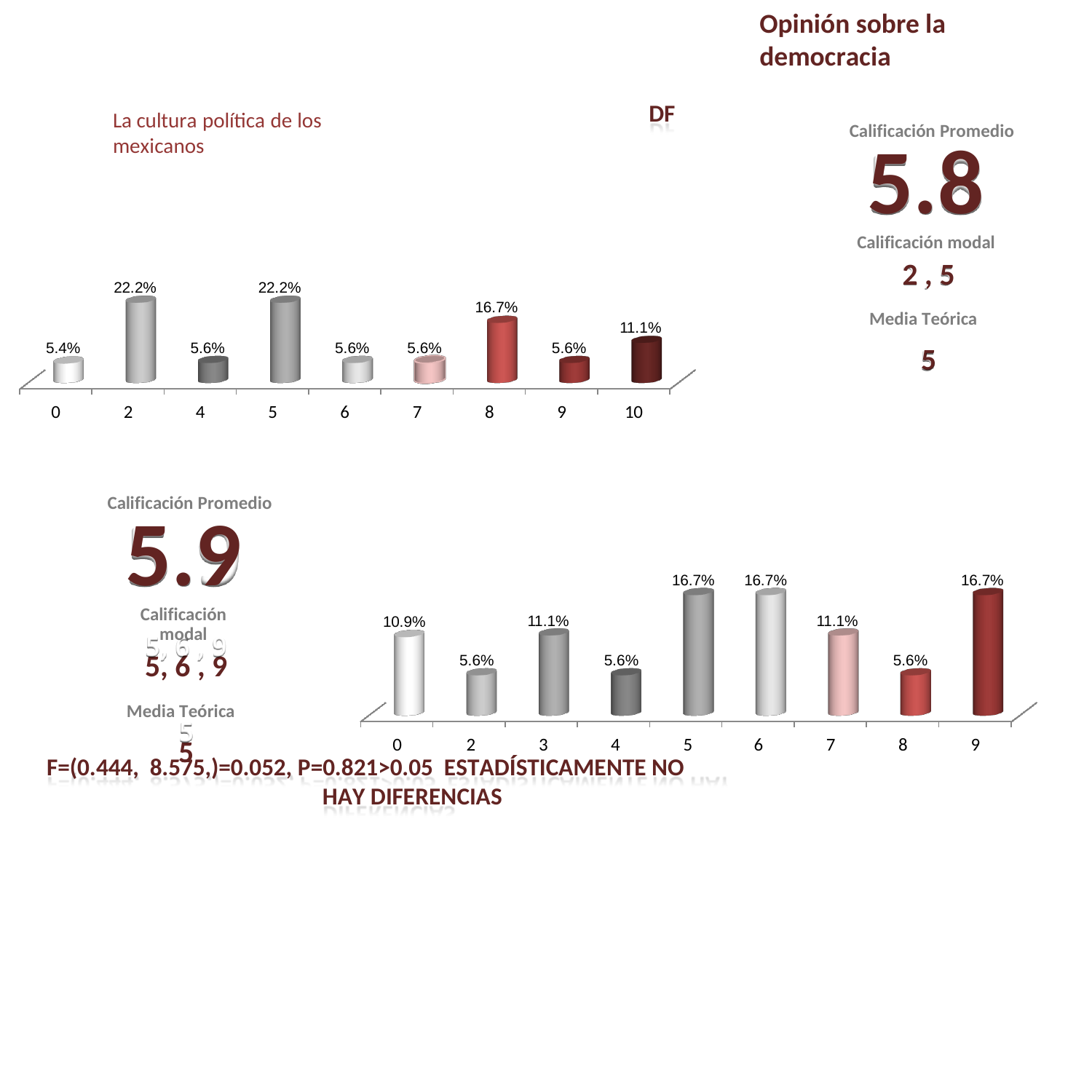

Opinión sobre la democracia
DF

La cultura política de los mexicanos

Calificación Promedio
5.8
Calificación modal
2 , 5

Media Teórica

5

22.2%
22.2%
16.7%
11.1%

5.6%
5.6%
5.6%
5.6%
5.4%

0
2
4
5
6
7
8
9
10

Calificación Promedio
5.9
Calificación modal
5, 6 , 9

Media Teórica

5

16.7%
16.7%
16.7%
11.1%
11.1%
10.9%

5.6%
5.6%
5.6%

0	2	3	4	5
6
7
8
9
F=(0.444,  8.575,)=0.052, P=0.821>0.05  ESTADÍSTICAMENTE NO HAY DIFERENCIAS